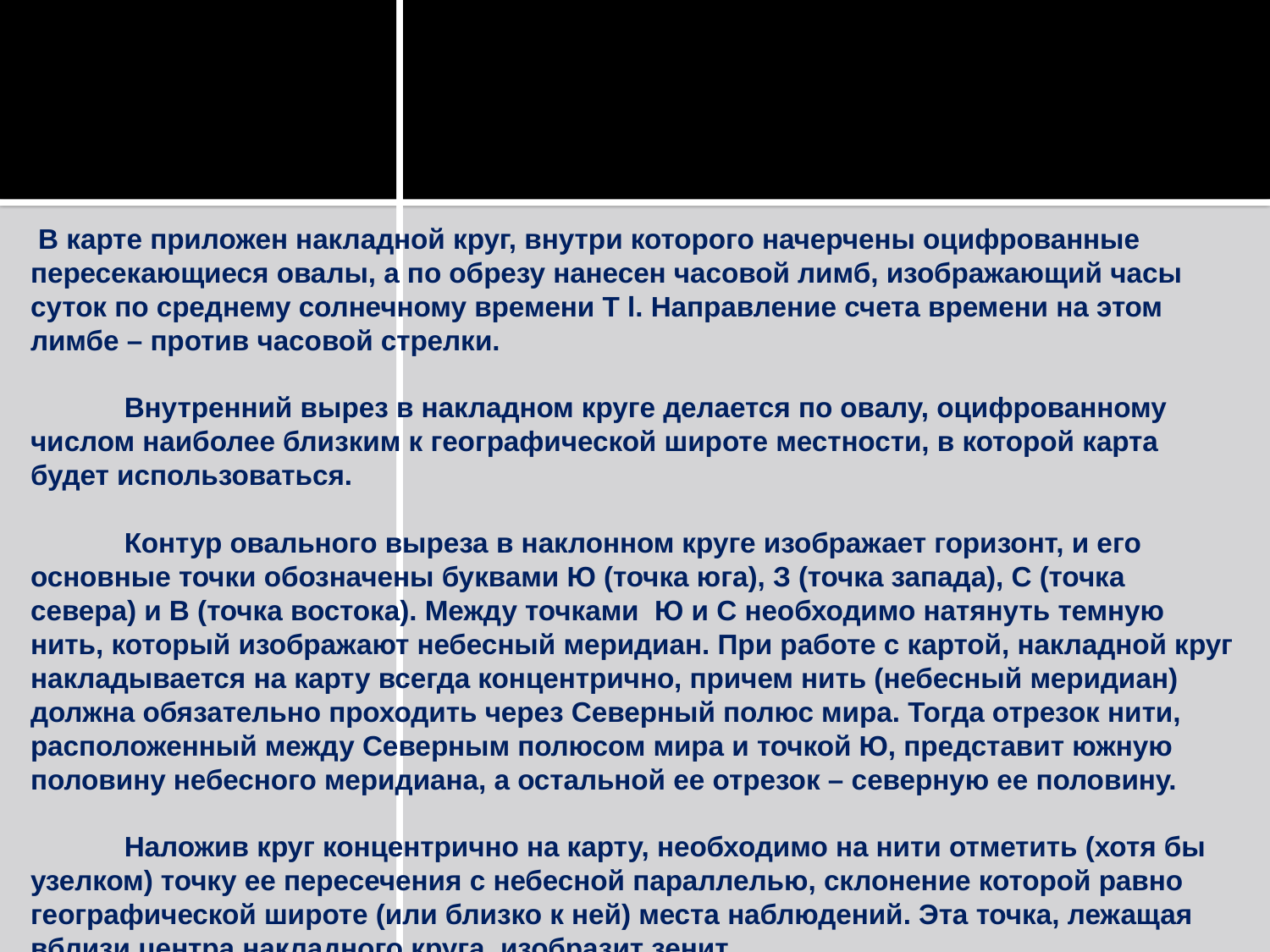

В карте приложен накладной круг, внутри которого начерчены оцифрованные пересекающиеся овалы, а по обрезу нанесен часовой лимб, изображающий часы суток по среднему солнечному времени T l. Направление счета времени на этом лимбе – против часовой стрелки.
            Внутренний вырез в накладном круге делается по овалу, оцифрованному числом наиболее близким к географической широте местности, в которой карта будет использоваться.
            Контур овального выреза в наклонном круге изображает горизонт, и его основные точки обозначены буквами Ю (точка юга), З (точка запада), С (точка севера) и В (точка востока). Между точками  Ю и С необходимо натянуть темную нить, который изображают небесный меридиан. При работе с картой, накладной круг накладывается на карту всегда концентрично, причем нить (небесный меридиан) должна обязательно проходить через Северный полюс мира. Тогда отрезок нити, расположенный между Северным полюсом мира и точкой Ю, представит южную половину небесного меридиана, а остальной ее отрезок – северную ее половину.
            Наложив круг концентрично на карту, необходимо на нити отметить (хотя бы узелком) точку ее пересечения с небесной параллелью, склонение которой равно географической широте (или близко к ней) места наблюдений. Эта точка, лежащая вблизи центра накладного круга, изобразит зенит.